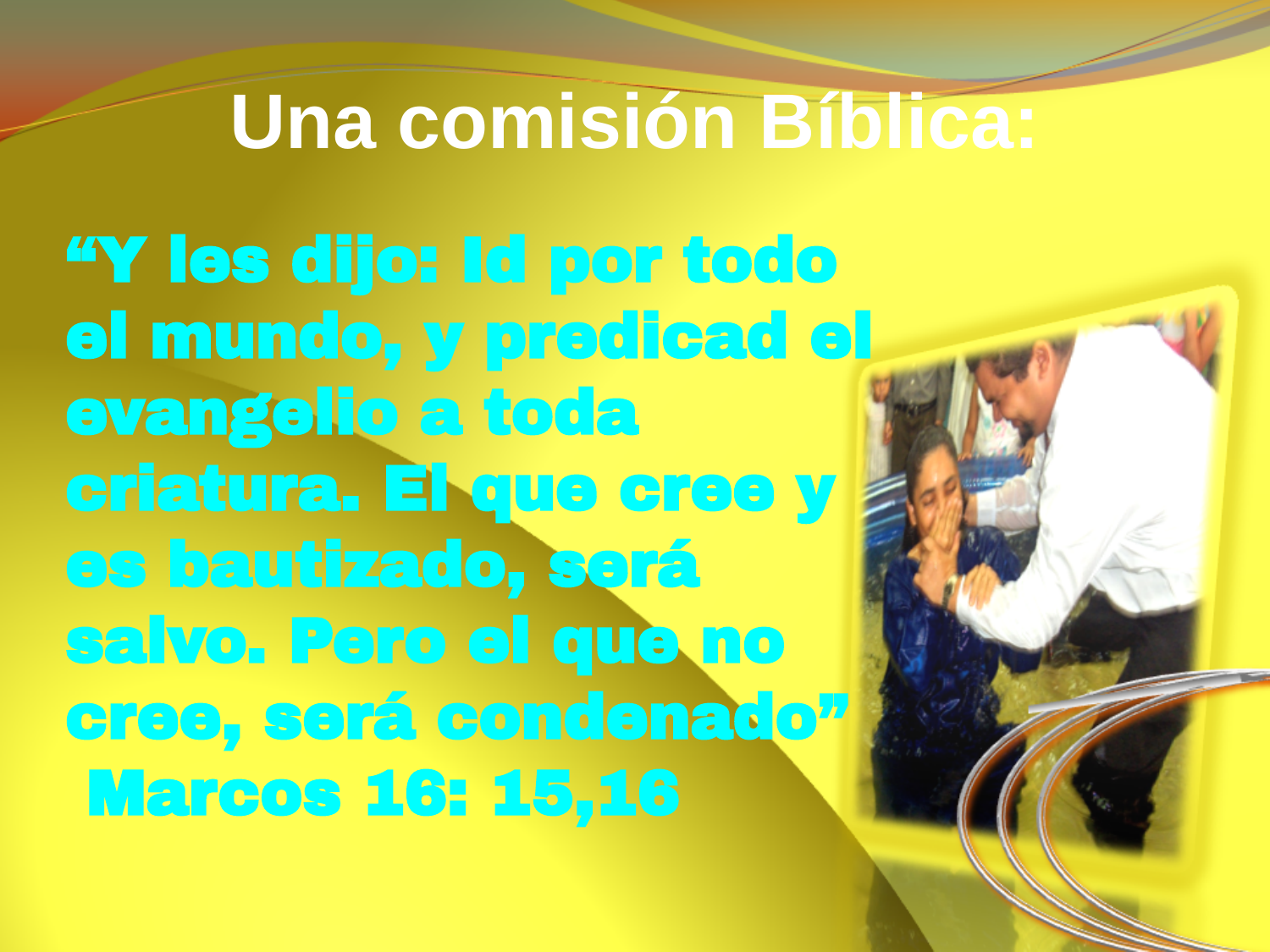

# Una comisión Bíblica:
“Y les dijo: Id por todo el mundo, y predicad el evangelio a toda criatura. El que cree y es bautizado, será salvo. Pero el que no cree, será condenado”
 Marcos 16: 15,16